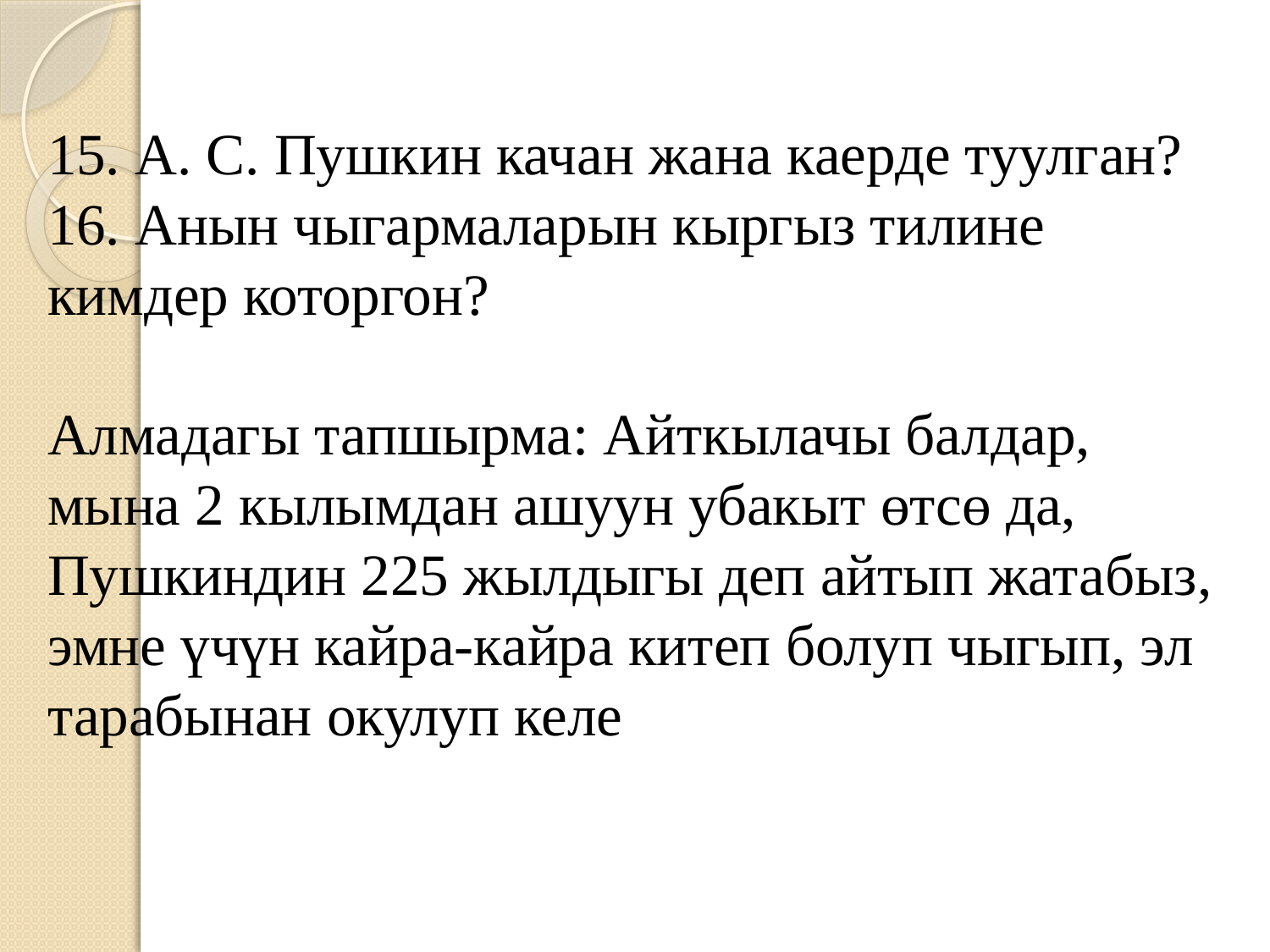

# 15. А. С. Пушкин качан жана каерде туулган? 16. Анын чыгармаларын кыргыз тилине кимдер которгон? Алмадагы тапшырма: Айткылачы балдар, мына 2 кылымдан ашуун убакыт өтсө да, Пушкиндин 225 жылдыгы деп айтып жатабыз, эмне үчүн кайра-кайра китеп болуп чыгып, эл тарабынан окулуп келе